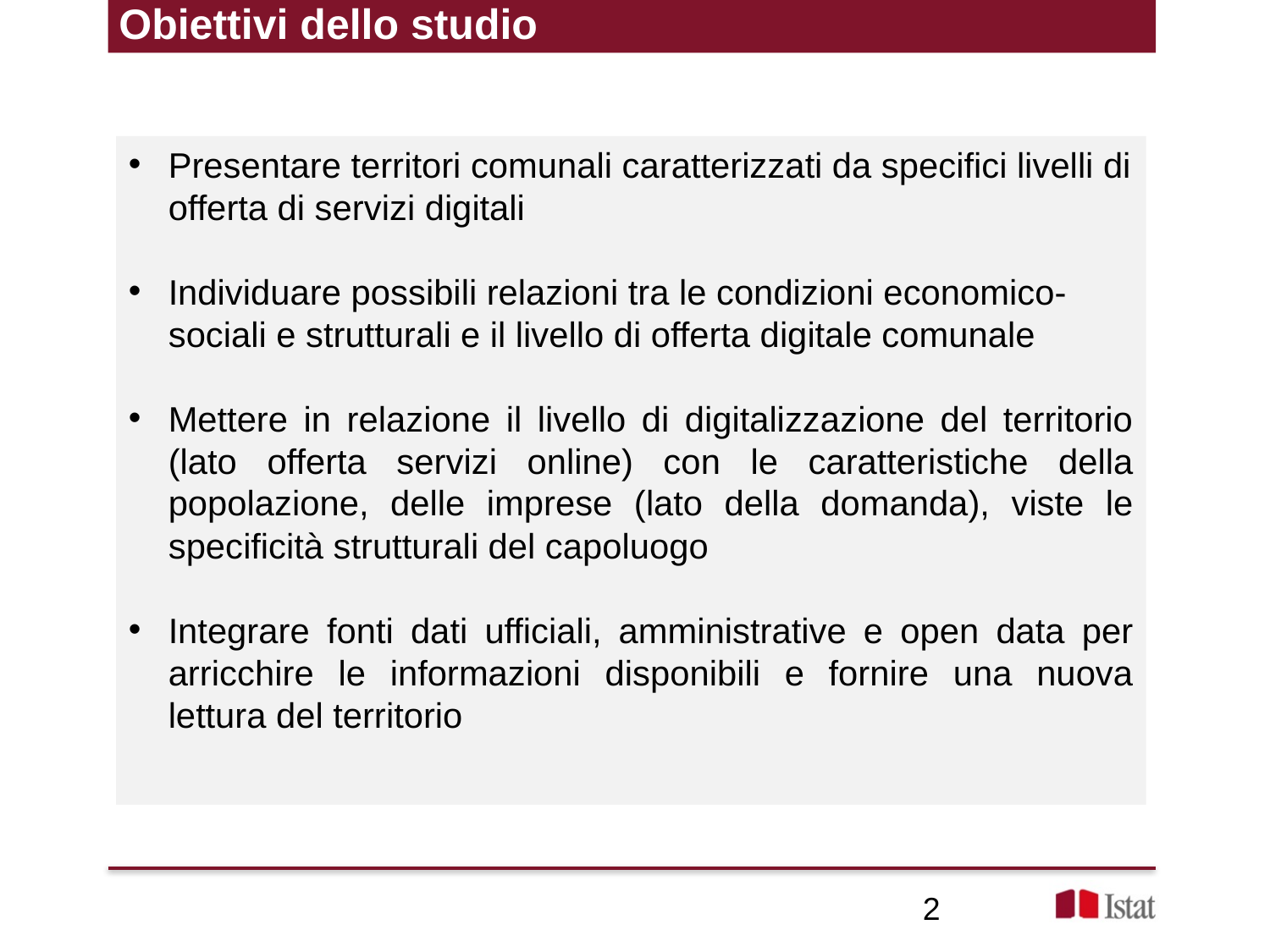

# Obiettivi dello studio

Presentare territori comunali caratterizzati da specifici livelli di offerta di servizi digitali

Individuare possibili relazioni tra le condizioni economico-sociali e strutturali e il livello di offerta digitale comunale

Mettere in relazione il livello di digitalizzazione del territorio (lato offerta servizi online) con le caratteristiche della popolazione, delle imprese (lato della domanda), viste le specificità strutturali del capoluogo

Integrare fonti dati ufficiali, amministrative e open data per arricchire le informazioni disponibili e fornire una nuova lettura del territorio

2